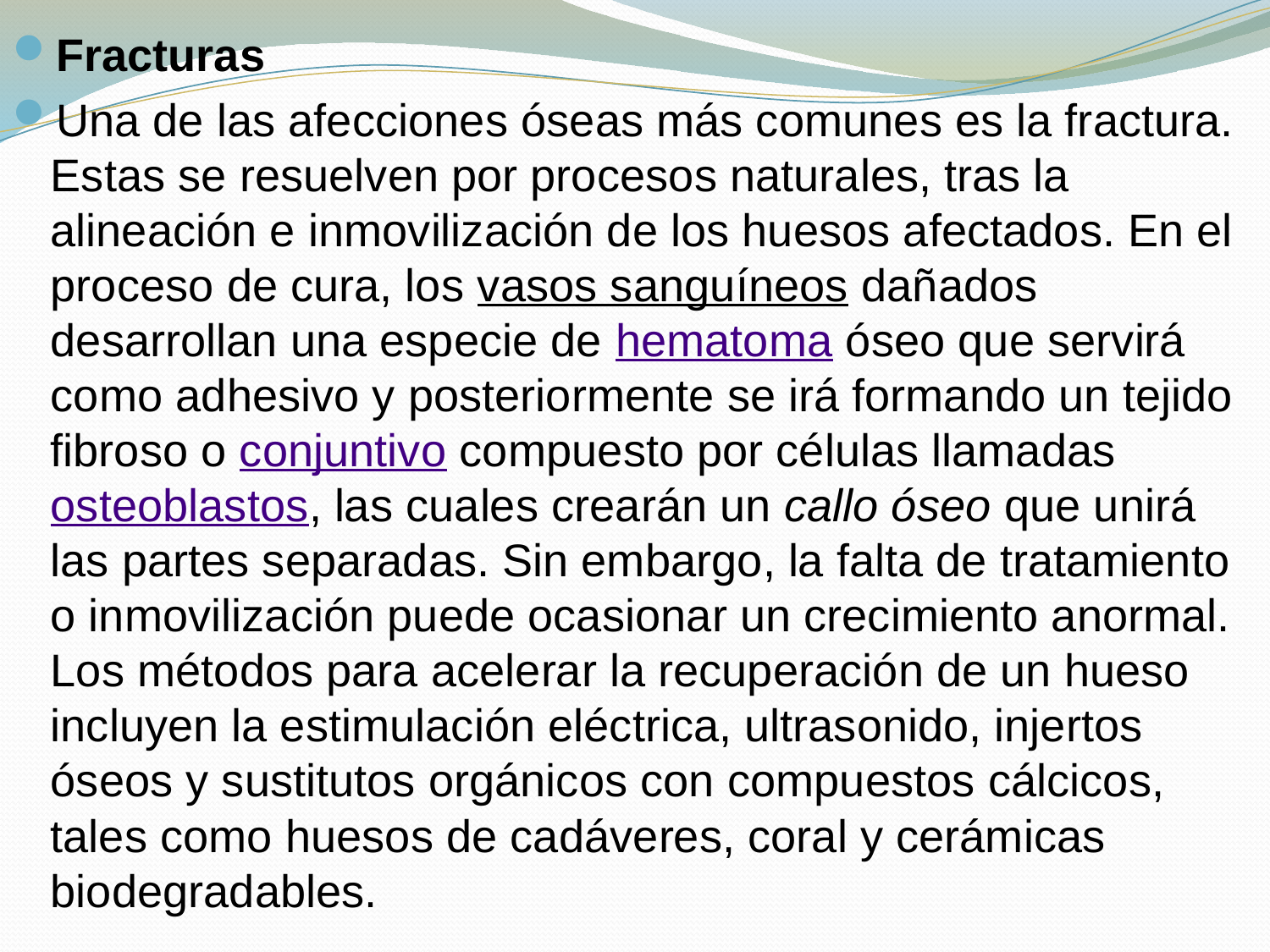

Fracturas
Una de las afecciones óseas más comunes es la fractura. Estas se resuelven por procesos naturales, tras la alineación e inmovilización de los huesos afectados. En el proceso de cura, los vasos sanguíneos dañados desarrollan una especie de hematoma óseo que servirá como adhesivo y posteriormente se irá formando un tejido fibroso o conjuntivo compuesto por células llamadas osteoblastos, las cuales crearán un callo óseo que unirá las partes separadas. Sin embargo, la falta de tratamiento o inmovilización puede ocasionar un crecimiento anormal. Los métodos para acelerar la recuperación de un hueso incluyen la estimulación eléctrica, ultrasonido, injertos óseos y sustitutos orgánicos con compuestos cálcicos, tales como huesos de cadáveres, coral y cerámicas biodegradables.